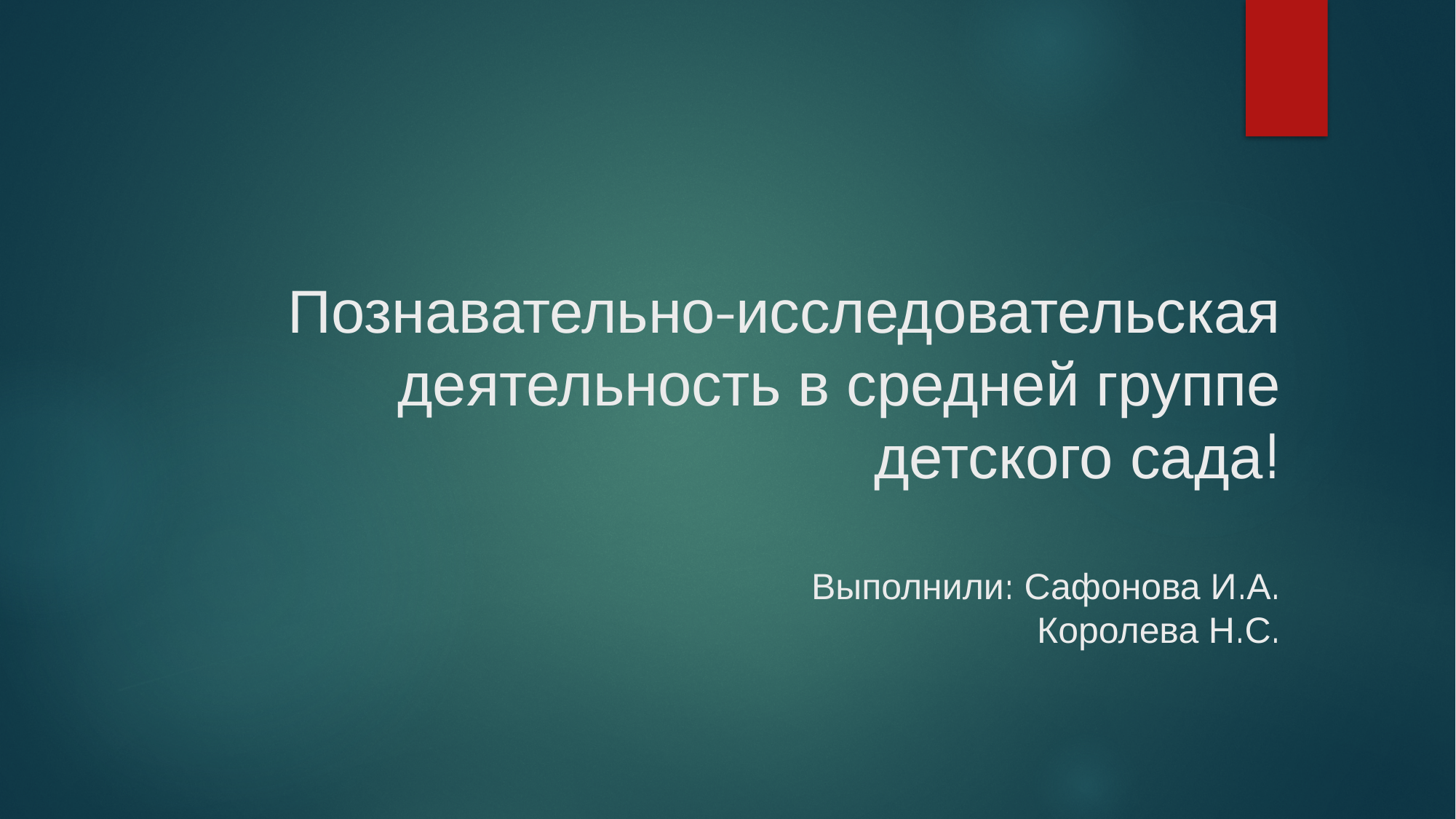

# Познавательно-исследовательская деятельность в средней группе детского сада! Выполнили: Сафонова И.А. Королева Н.С.